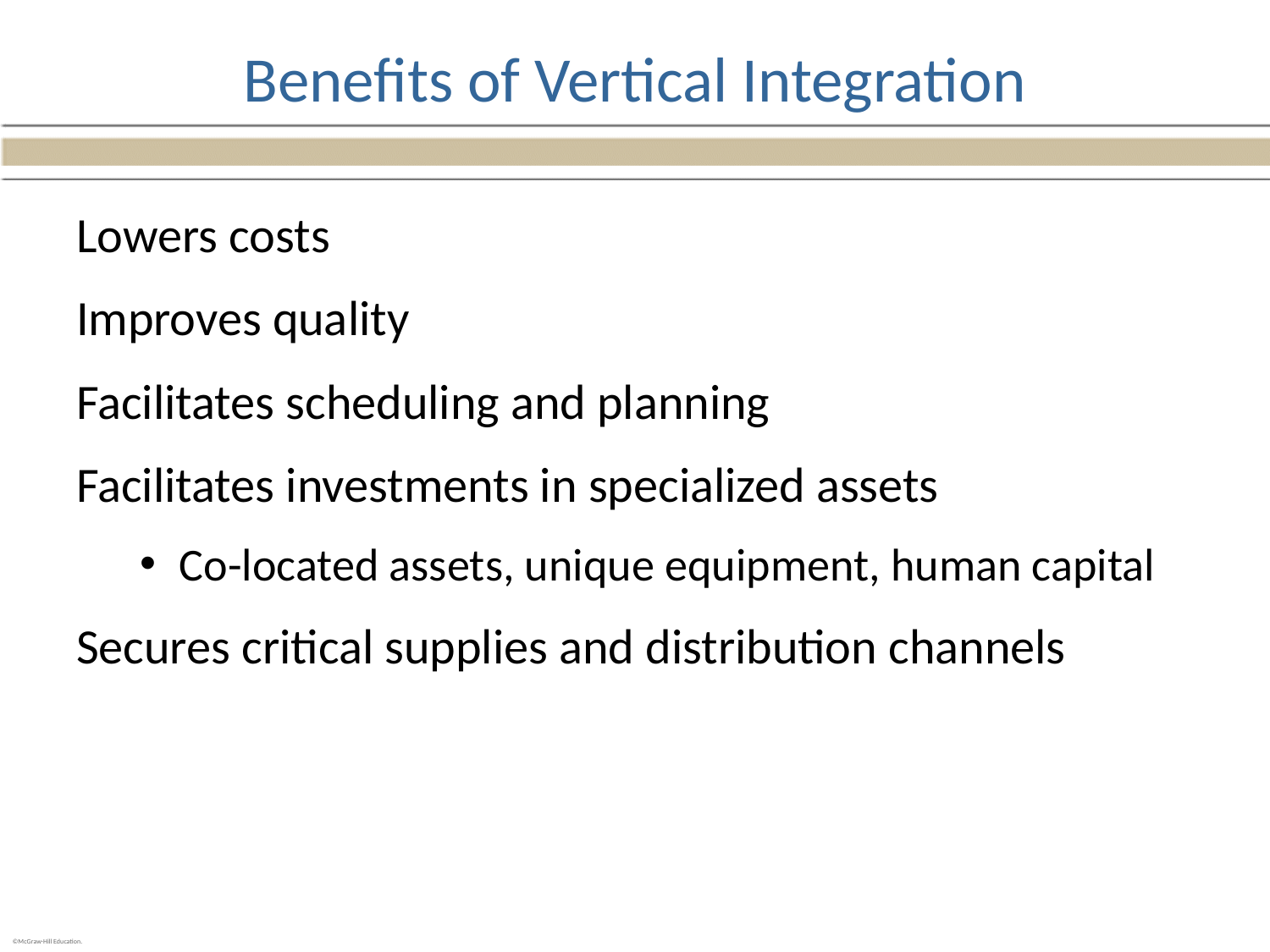

# Benefits of Vertical Integration
Lowers costs
Improves quality
Facilitates scheduling and planning
Facilitates investments in specialized assets
Co-located assets, unique equipment, human capital
Secures critical supplies and distribution channels